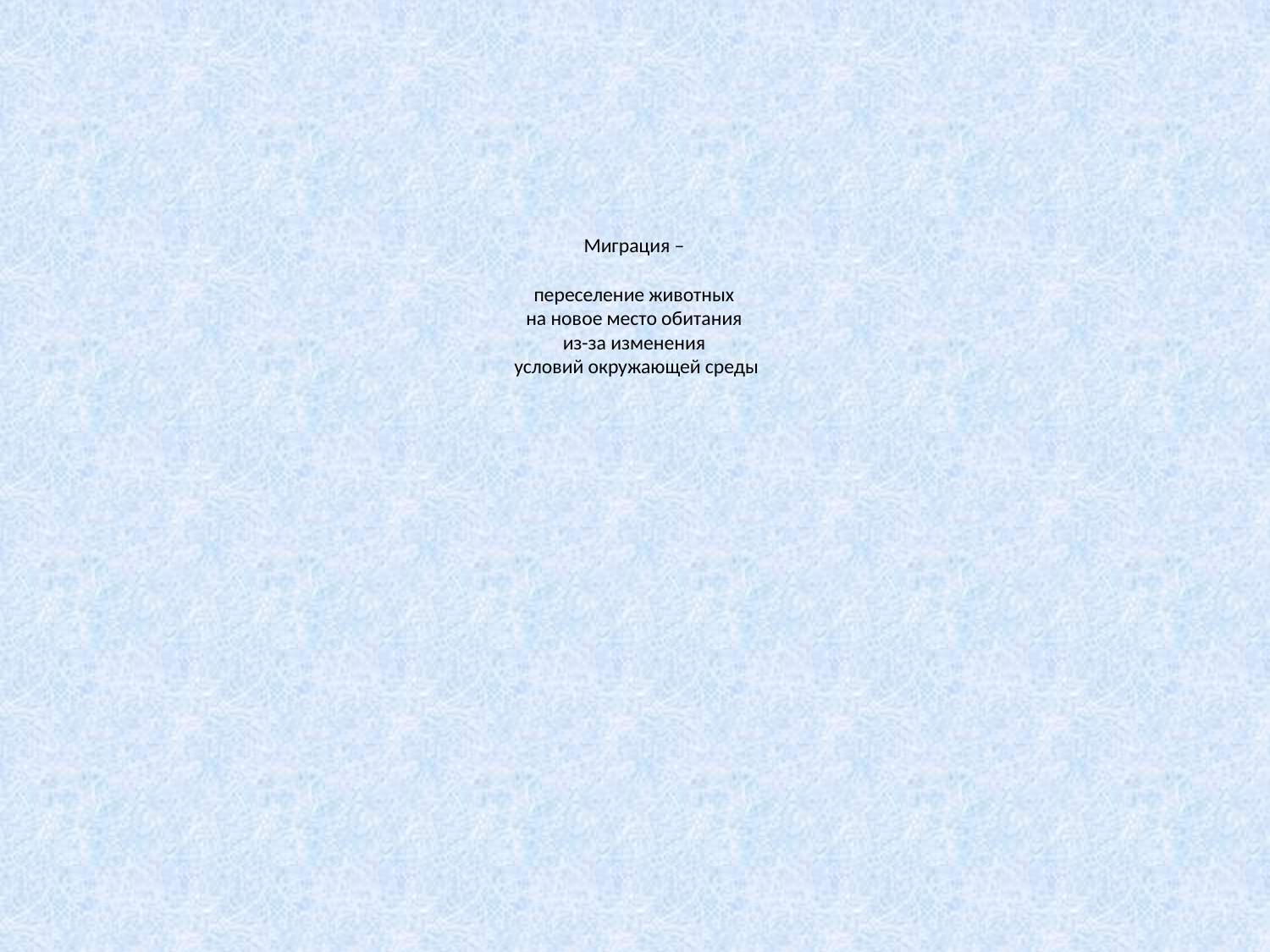

# Миграция – переселение животных на новое место обитания из-за изменения условий окружающей среды